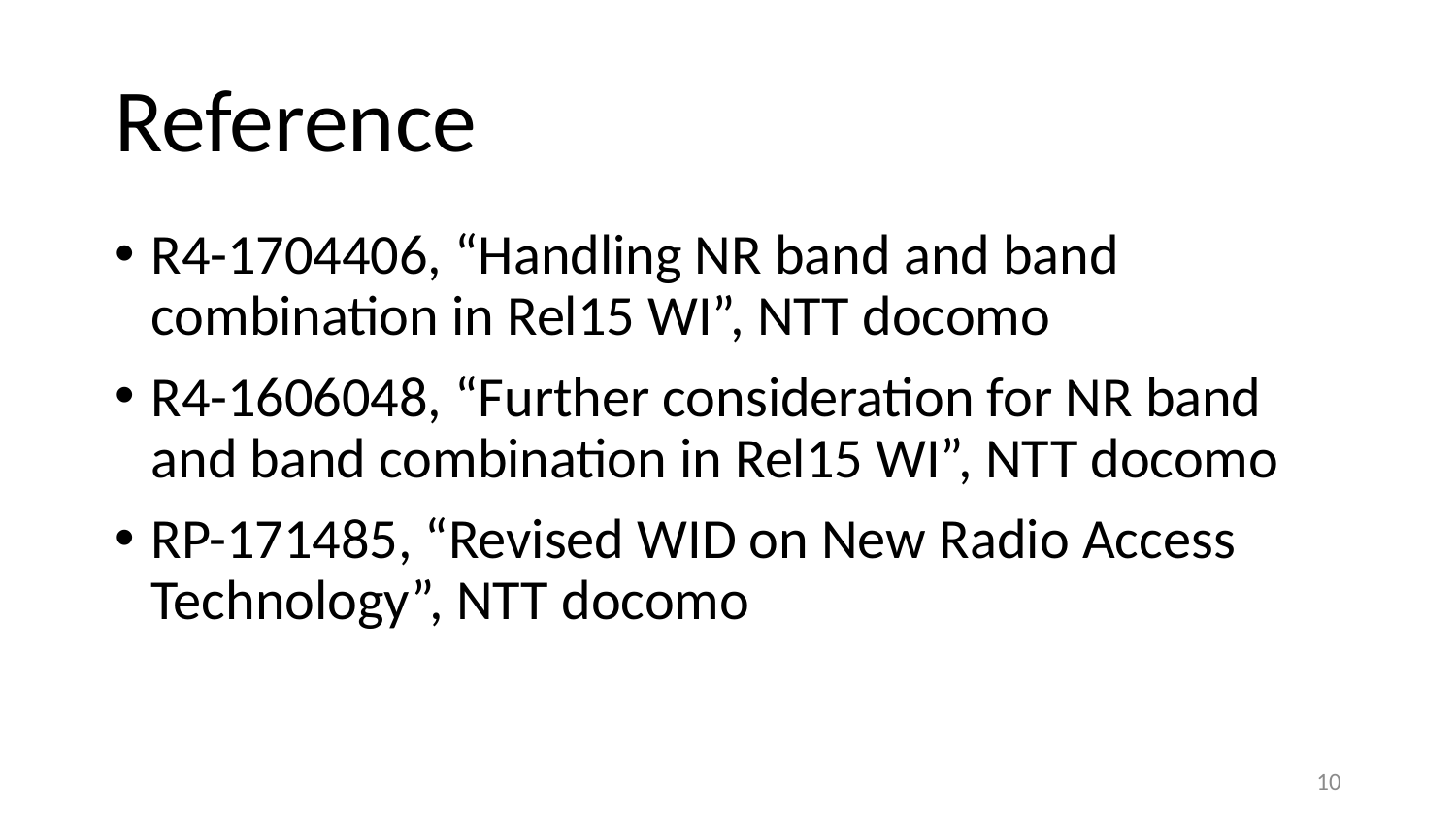

# Reference
R4-1704406, “Handling NR band and band combination in Rel15 WI”, NTT docomo
R4-1606048, “Further consideration for NR band and band combination in Rel15 WI”, NTT docomo
RP-171485, “Revised WID on New Radio Access Technology”, NTT docomo
10